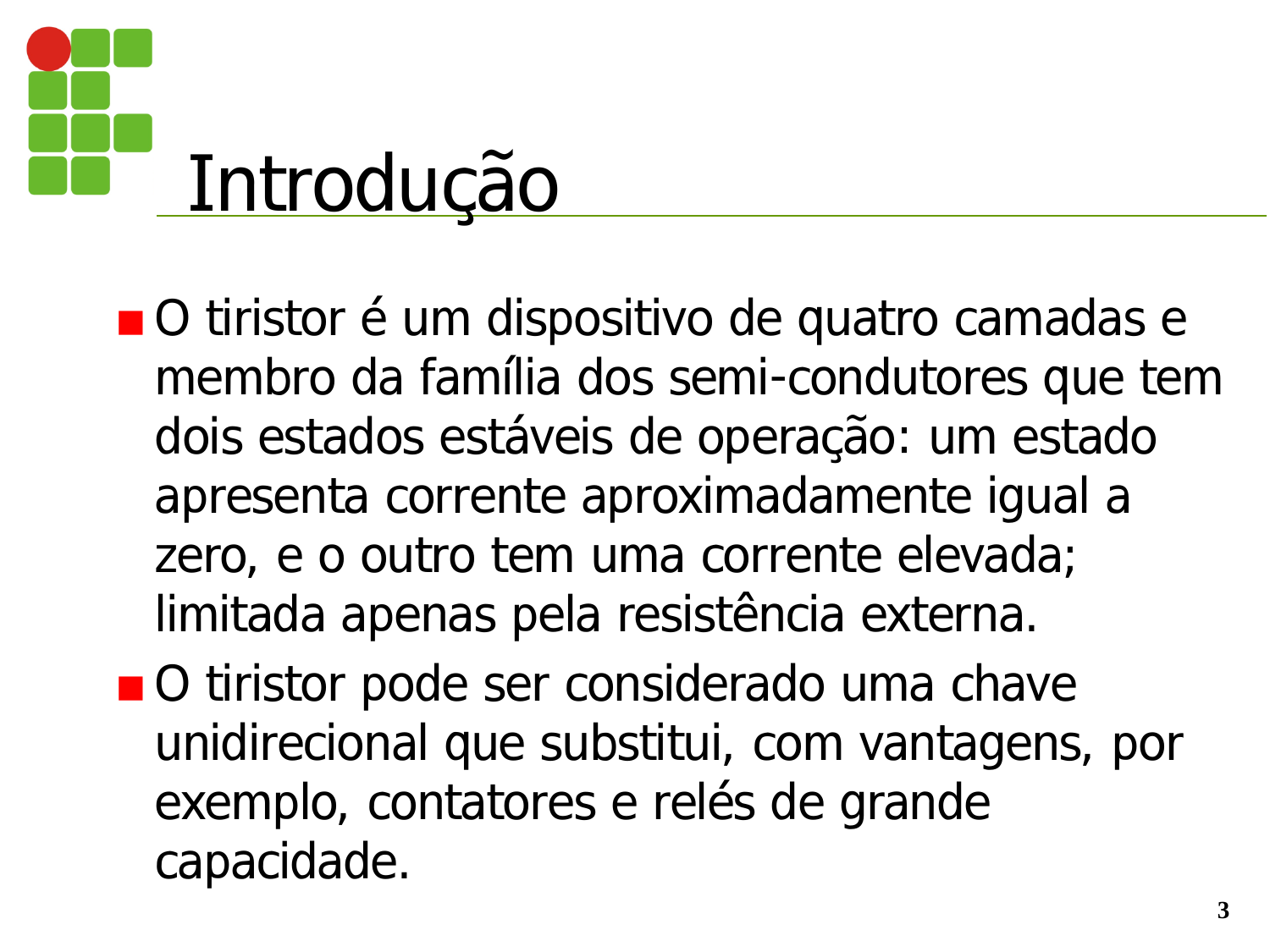

# Introdução
O tiristor é um dispositivo de quatro camadas e membro da família dos semi-condutores que tem dois estados estáveis de operação: um estado apresenta corrente aproximadamente igual a zero, e o outro tem uma corrente elevada; limitada apenas pela resistência externa.
O tiristor pode ser considerado uma chave unidirecional que substitui, com vantagens, por exemplo, contatores e relés de grande capacidade.
3